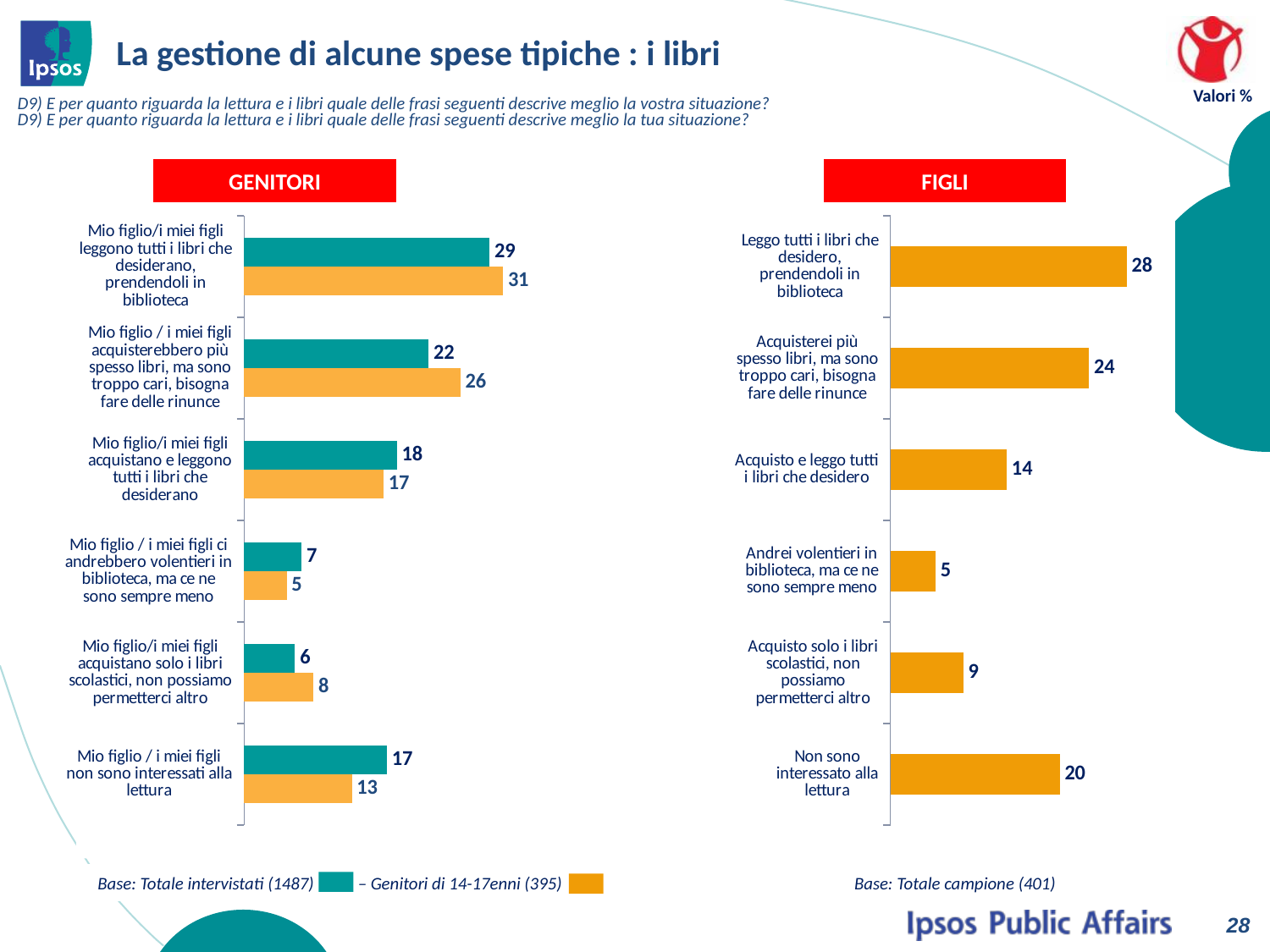

# La gestione di alcune spese tipiche : i libri
Valori %
D9) E per quanto riguarda la lettura e i libri quale delle frasi seguenti descrive meglio la vostra situazione?
D9) E per quanto riguarda la lettura e i libri quale delle frasi seguenti descrive meglio la tua situazione?
GENITORI
FIGLI

### Chart

| Category | 2013 | gen |
|---|---|---|
| Mio figlio/i miei figli leggono tutti i libri che desiderano, prendendoli in biblioteca | 29.4 | 31.0 |
| Mio figlio / i miei figli acquisterebbero più spesso libri, ma sono troppo cari, bisogna fare delle rinunce | 22.1 | 25.9 |
| Mio figlio/i miei figli acquistano e leggono tutti i libri che desiderano | 18.3 | 16.7 |
| Mio figlio / i miei figli ci andrebbero volentieri in biblioteca, ma ce ne sono sempre meno | 6.9 | 5.1 |
| Mio figlio/i miei figli acquistano solo i libri scolastici, non possiamo permetterci altro | 6.1 | 8.3 |
| Mio figlio / i miei figli non sono interessati alla lettura | 17.1 | 12.9 |

### Chart

| Category | 2013 |
|---|---|
| Leggo tutti i libri che desidero, prendendoli in biblioteca | 28.2 |
| Acquisterei più spesso libri, ma sono troppo cari, bisogna fare delle rinunce | 23.7 |
| Acquisto e leggo tutti i libri che desidero | 13.9 |
| Andrei volentieri in biblioteca, ma ce ne sono sempre meno | 5.4 |
| Acquisto solo i libri scolastici, non possiamo permetterci altro | 8.700000000000001 |
| Non sono interessato alla lettura | 20.2 |
Base: Totale intervistati (1487)           – Genitori di 14-17enni (395)

Base: Totale campione (401)
28